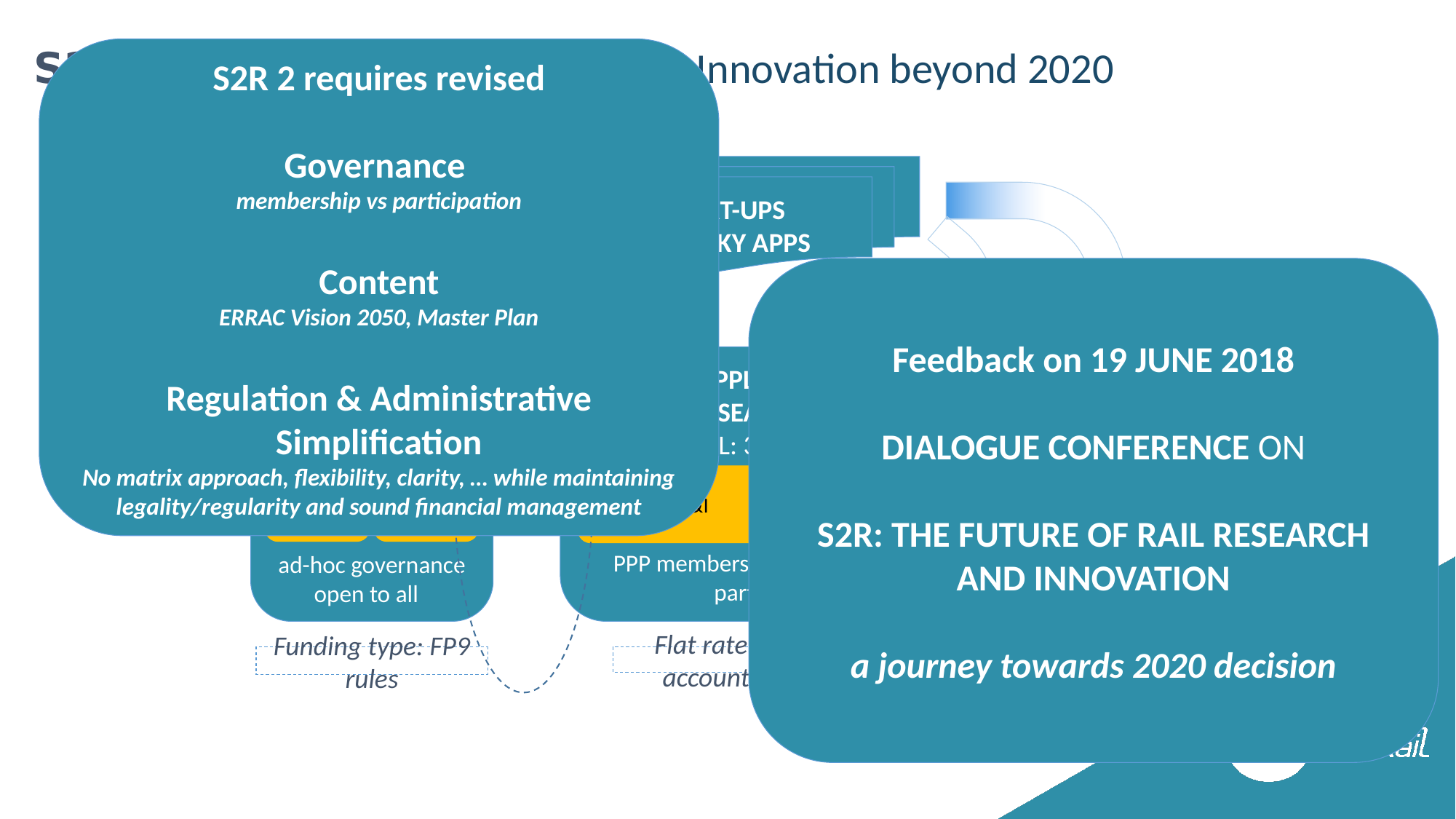

# S2R Europe 2030 Research and Innovation beyond 2020
S2R 2 requires revised

Governance
membership vs participation

Content
ERRAC Vision 2050, Master Plan

Regulation & Administrative Simplification
No matrix approach, flexibility, clarity, … while maintaining legality/regularity and sound financial management

START-UPS
BLUE-SKY APPS

Feedback on 19 JUNE 2018

DIALOGUE CONFERENCE ON

S2R: THE FUTURE OF RAIL RESEARCH AND INNOVATION

a journey towards 2020 decision

APPLIED
RESEARCH
TRL: 3 -> 7

PPP membership with third parties
DEPLOYMENT
COORDINATION

open to all

FUNDAMENTAL RESEARCH
TRL: 0 -> 2

ad-hoc governance
open to all

« Blue
Sky »
Rail
DEMO
ERA authorization
R&I
S2R solutions with S2R JU supervision
Funding type: CEF/EIB/etc.
Flat rate on entity accounting rules
Funding type: FP9 rules